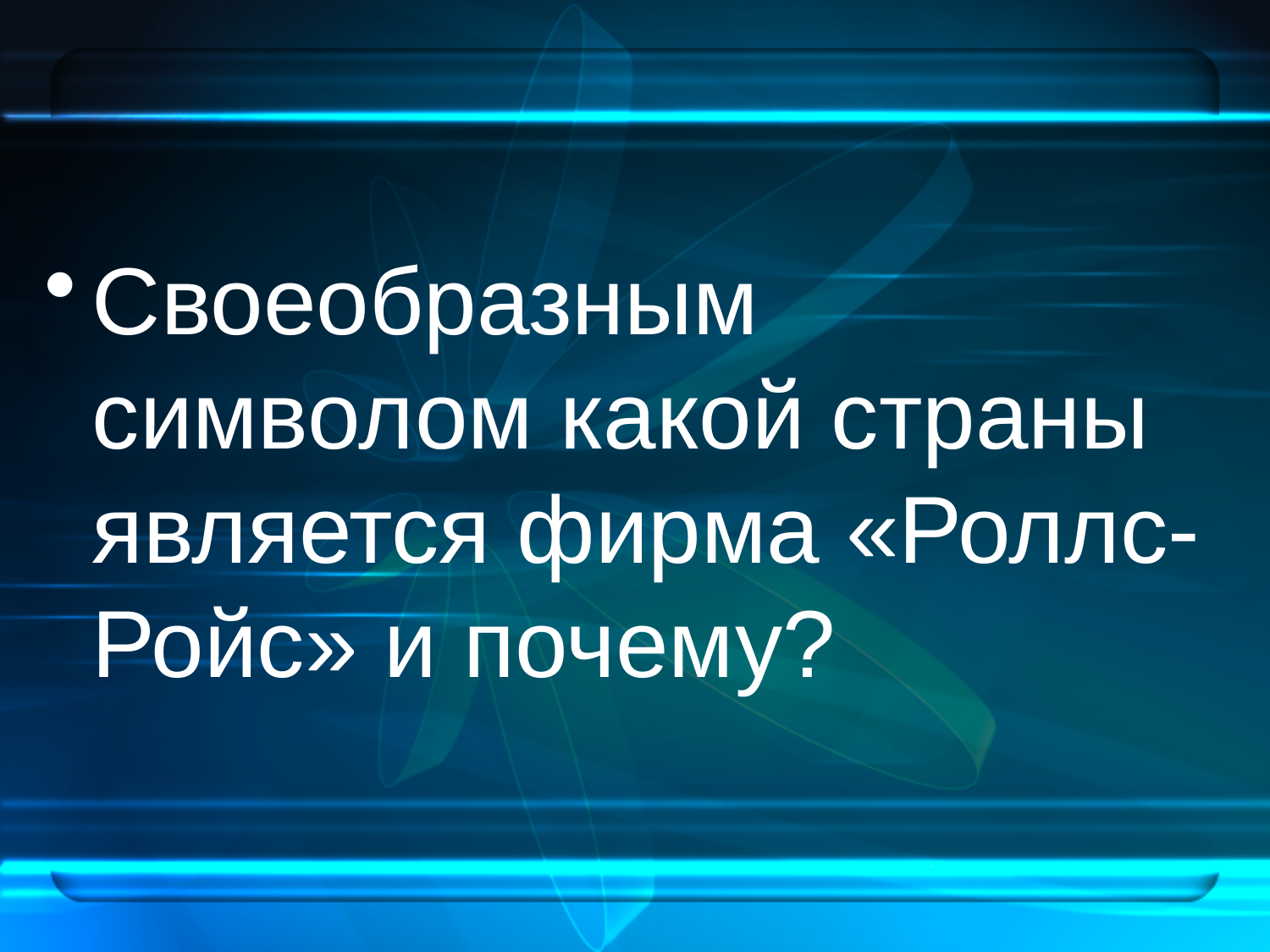

#
Своеобразным символом какой страны является фирма «Роллс-Ройс» и почему?